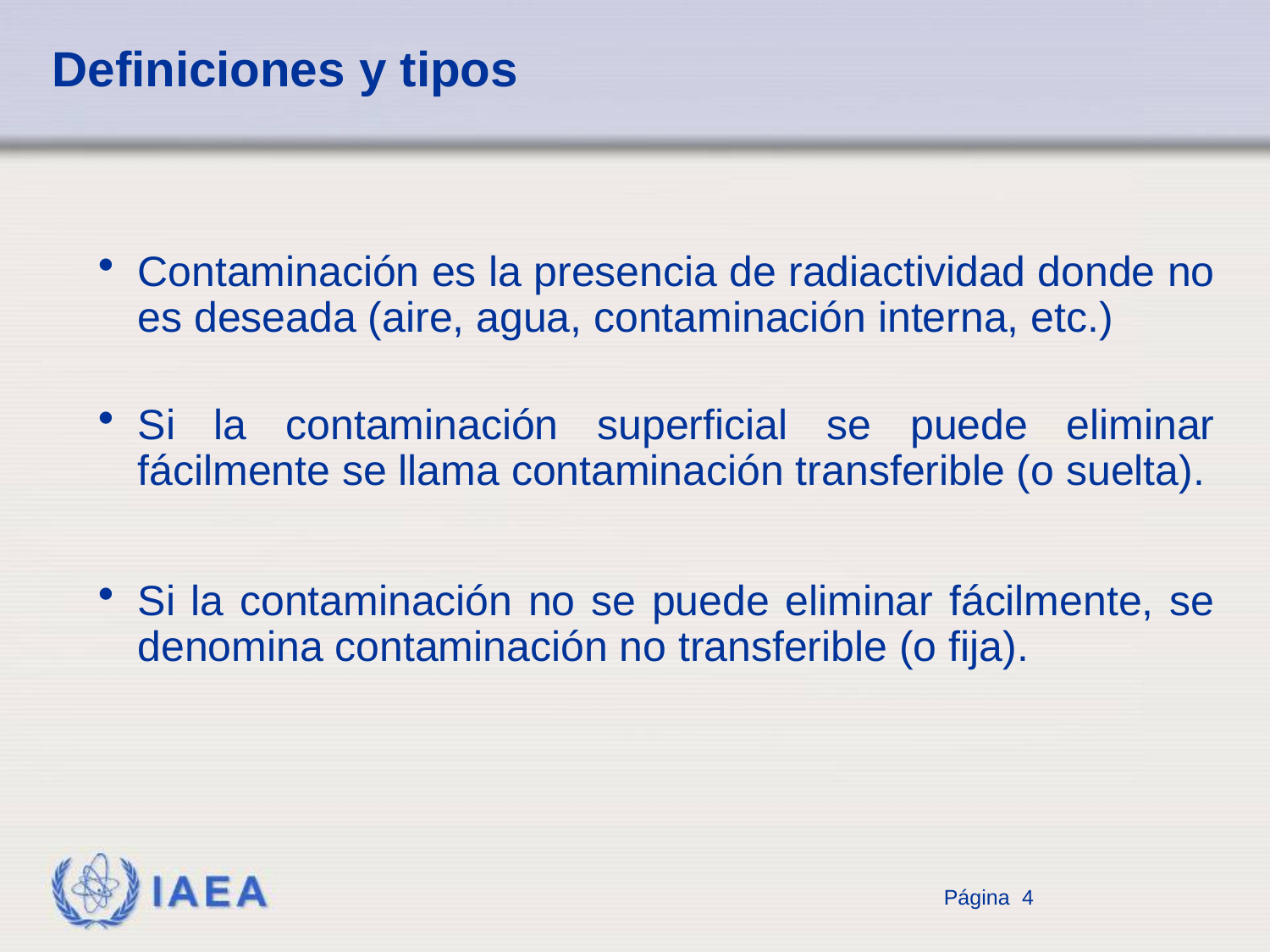

# Definiciones y tipos
Contaminación es la presencia de radiactividad donde no es deseada (aire, agua, contaminación interna, etc.)

Si la contaminación superficial se puede eliminar fácilmente se llama contaminación transferible (o suelta).

Si la contaminación no se puede eliminar fácilmente, se denomina contaminación no transferible (o fija).